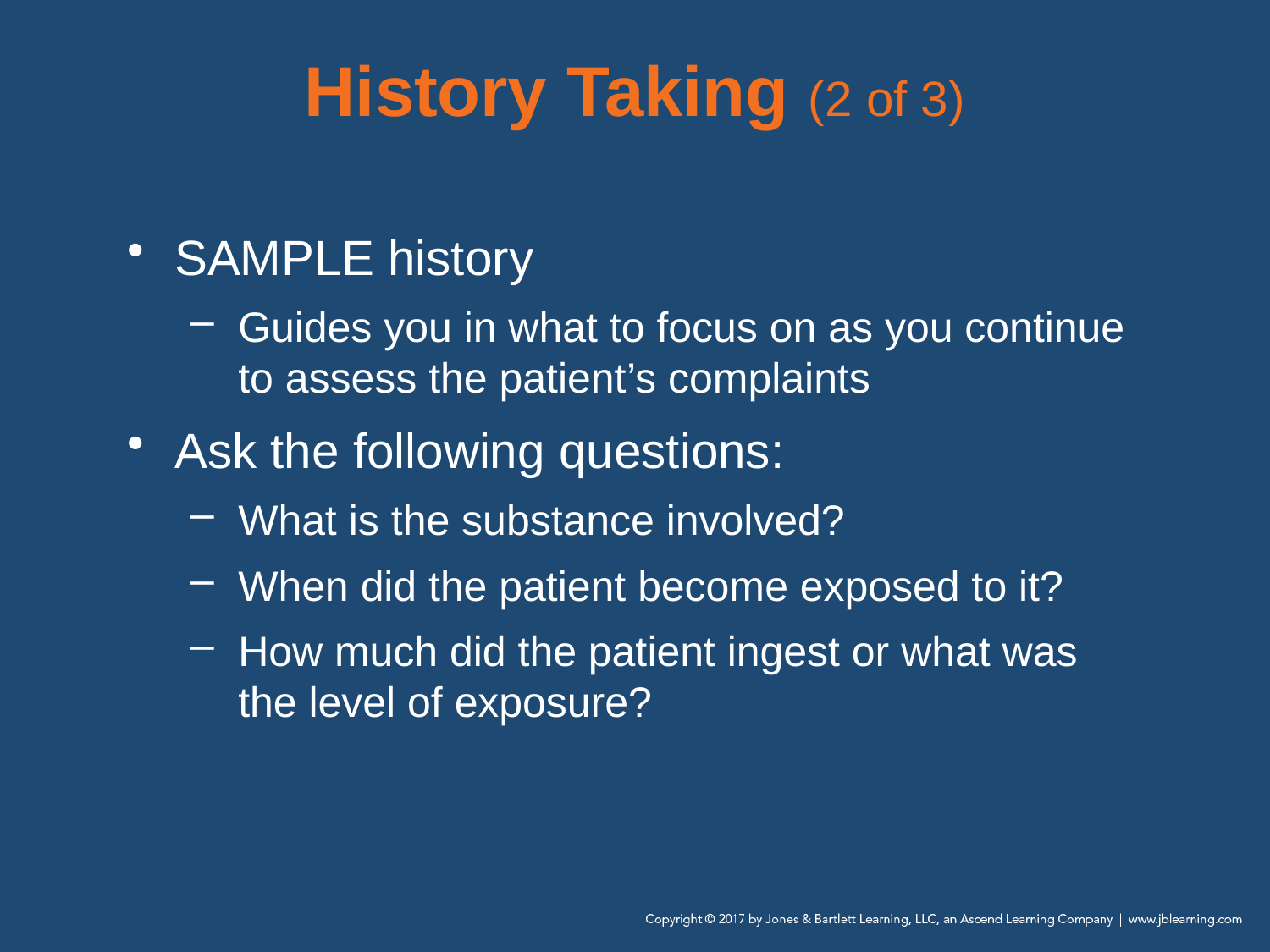

# History Taking (2 of 3)
SAMPLE history
Guides you in what to focus on as you continue to assess the patient’s complaints
Ask the following questions:
What is the substance involved?
When did the patient become exposed to it?
How much did the patient ingest or what was the level of exposure?